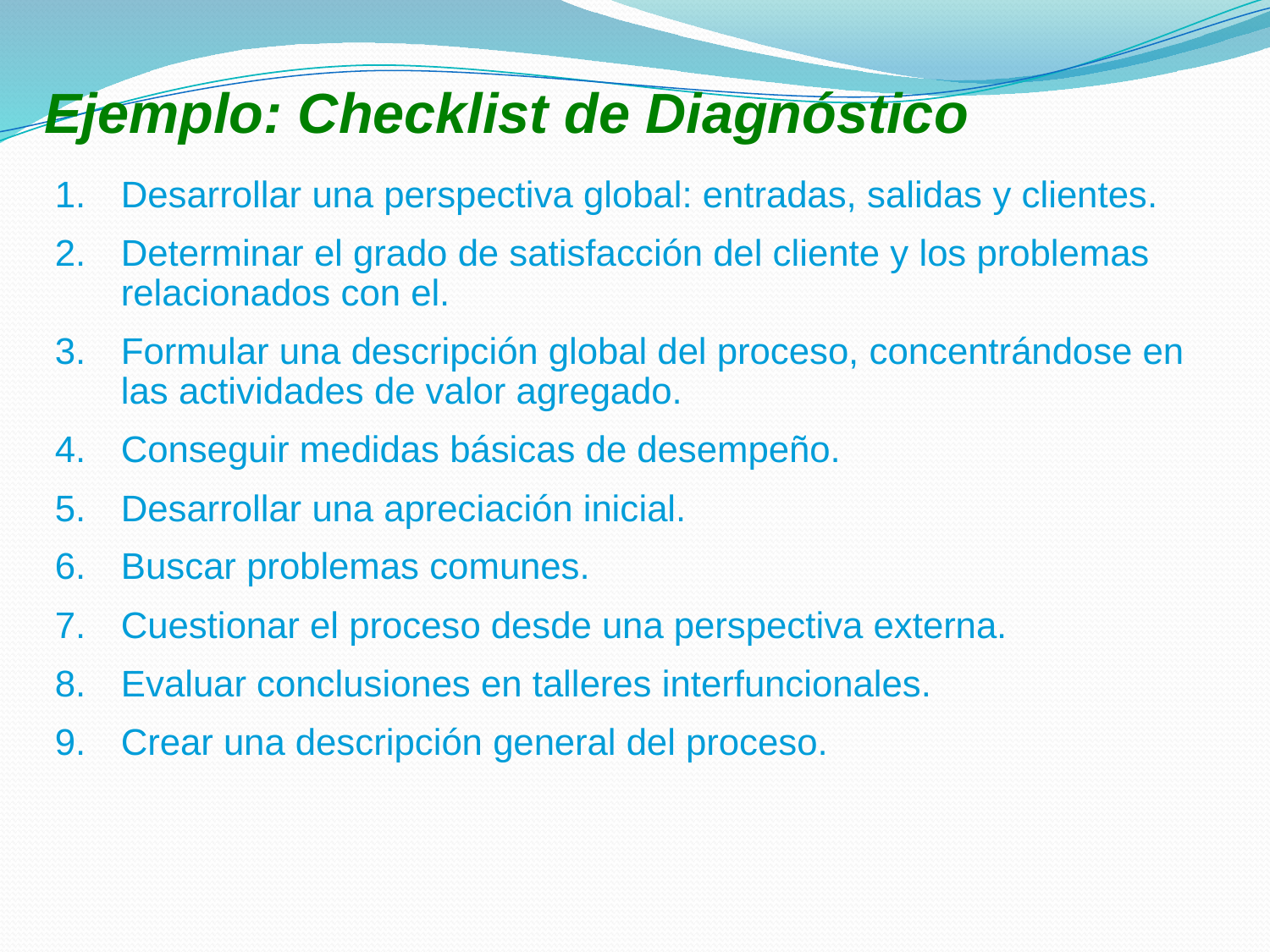

Ejemplo: Checklist de Diagnóstico
Desarrollar una perspectiva global: entradas, salidas y clientes.
Determinar el grado de satisfacción del cliente y los problemas relacionados con el.
Formular una descripción global del proceso, concentrándose en las actividades de valor agregado.
Conseguir medidas básicas de desempeño.
Desarrollar una apreciación inicial.
Buscar problemas comunes.
Cuestionar el proceso desde una perspectiva externa.
Evaluar conclusiones en talleres interfuncionales.
Crear una descripción general del proceso.